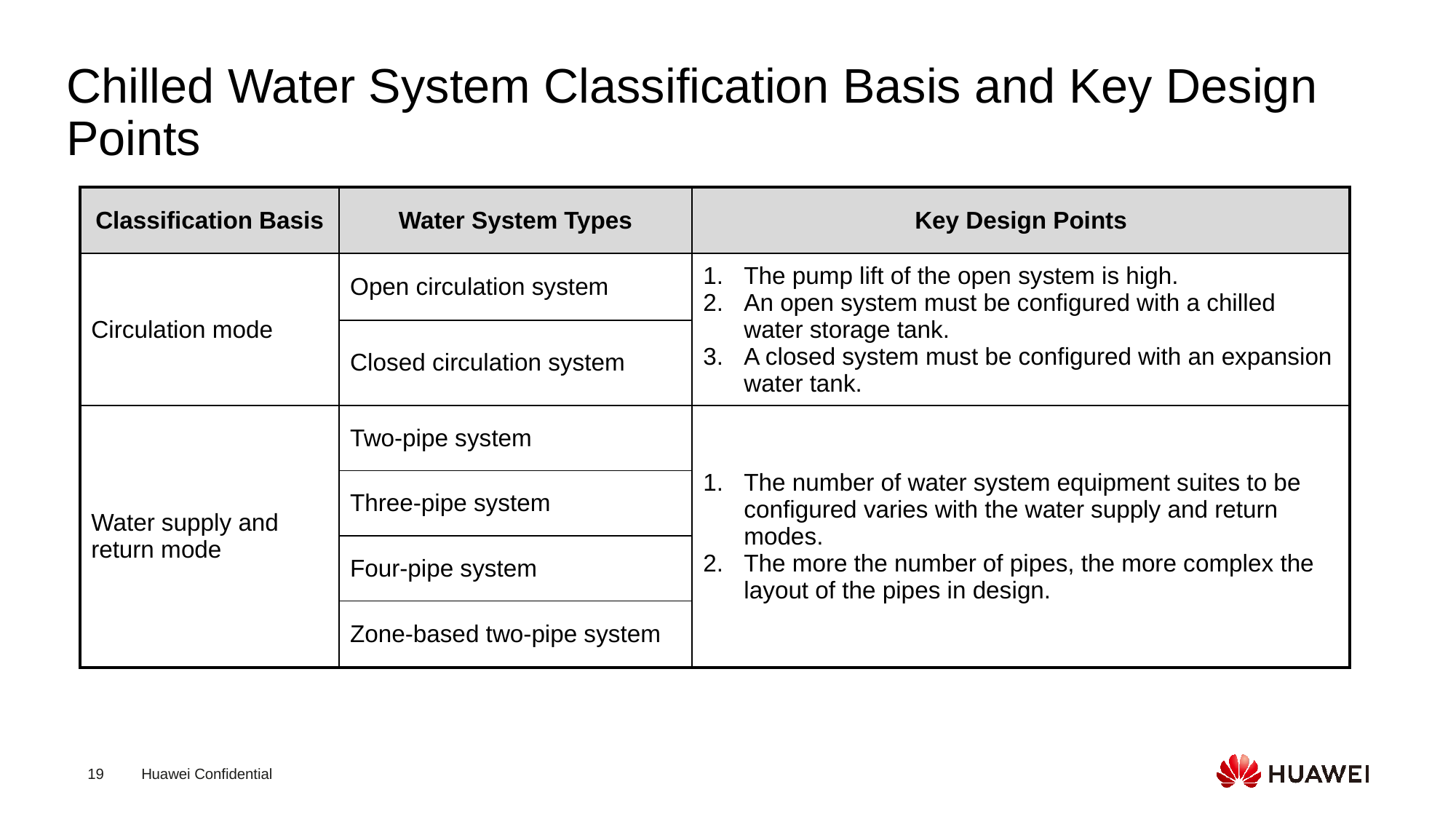

# Chilled Water System Classification Basis and Key Design Points
| Classification Basis | Water System Types | Key Design Points |
| --- | --- | --- |
| Circulation mode | Open circulation system | The pump lift of the open system is high. An open system must be configured with a chilled water storage tank. A closed system must be configured with an expansion water tank. |
|  | Closed circulation system |  |
| Water supply and return mode | Two-pipe system | The number of water system equipment suites to be configured varies with the water supply and return modes. The more the number of pipes, the more complex the layout of the pipes in design. |
|  | Three-pipe system |  |
|  | Four-pipe system |  |
|  | Zone-based two-pipe system |  |